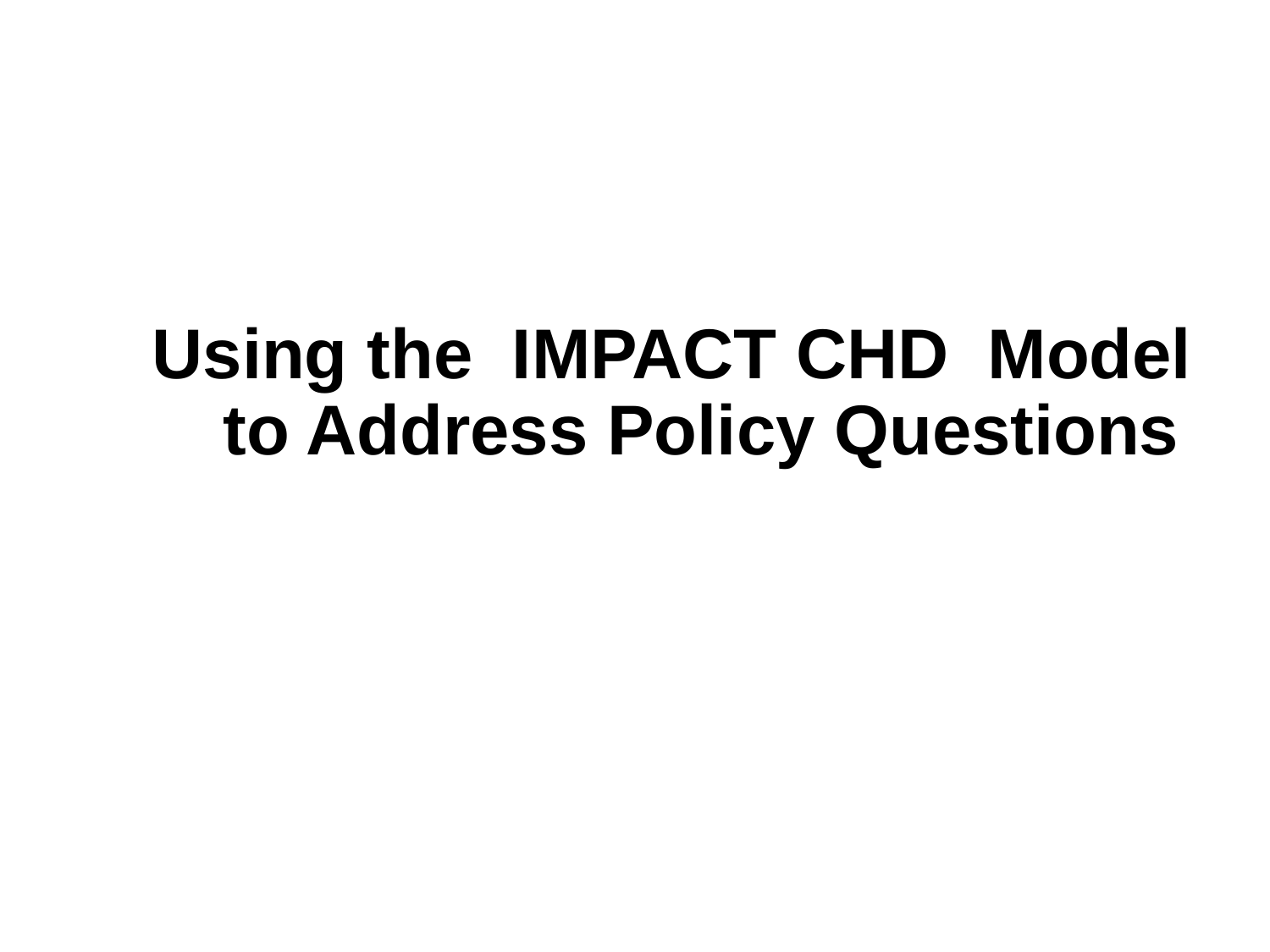

Using the  IMPACT CHD  Model
      to Address Policy Questions